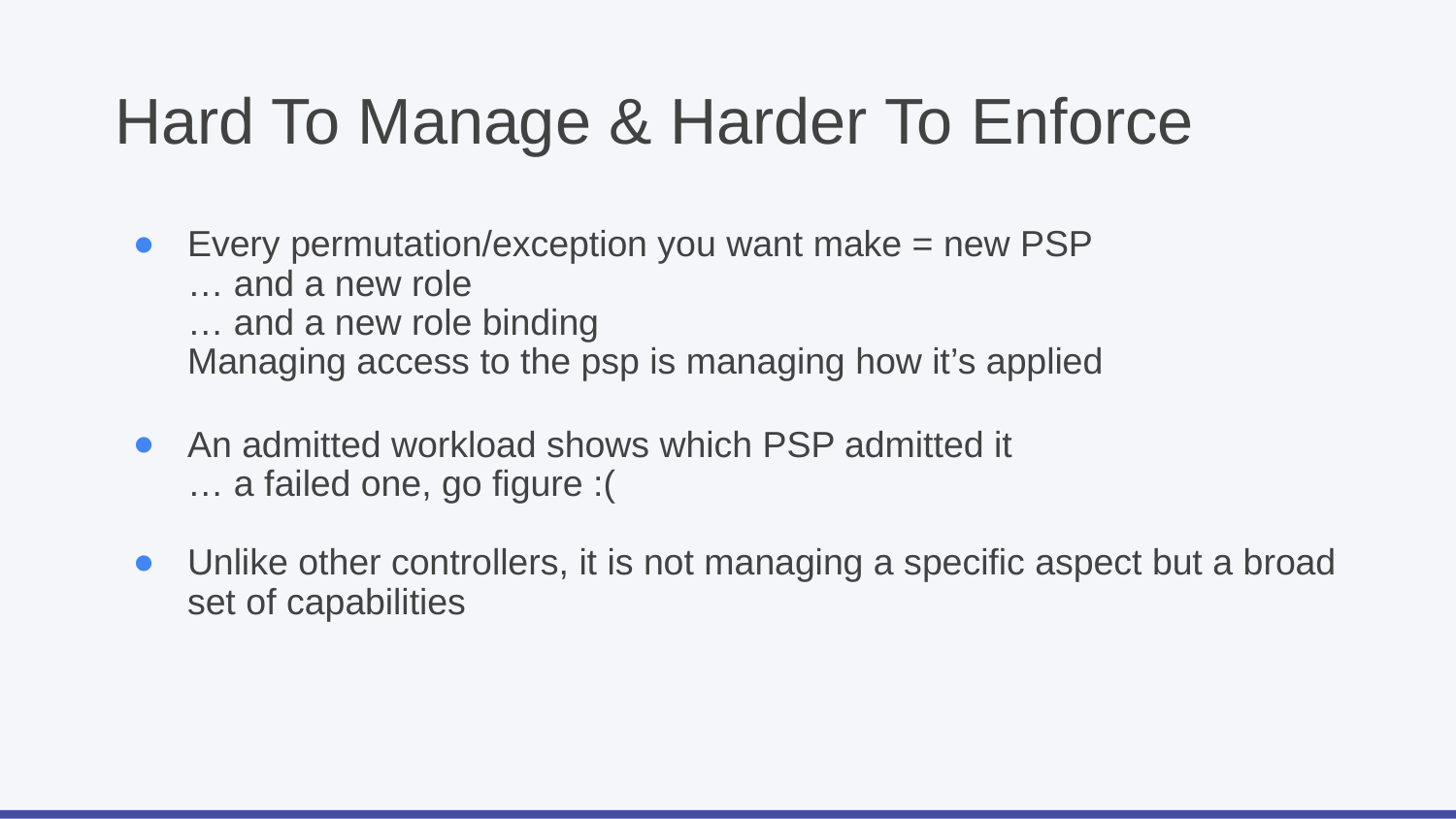

# Hard To Manage & Harder To Enforce
Every permutation/exception you want make = new PSP
… and a new role
… and a new role binding
Managing access to the psp is managing how it’s applied
An admitted workload shows which PSP admitted it
… a failed one, go figure :(
Unlike other controllers, it is not managing a specific aspect but a broad set of capabilities